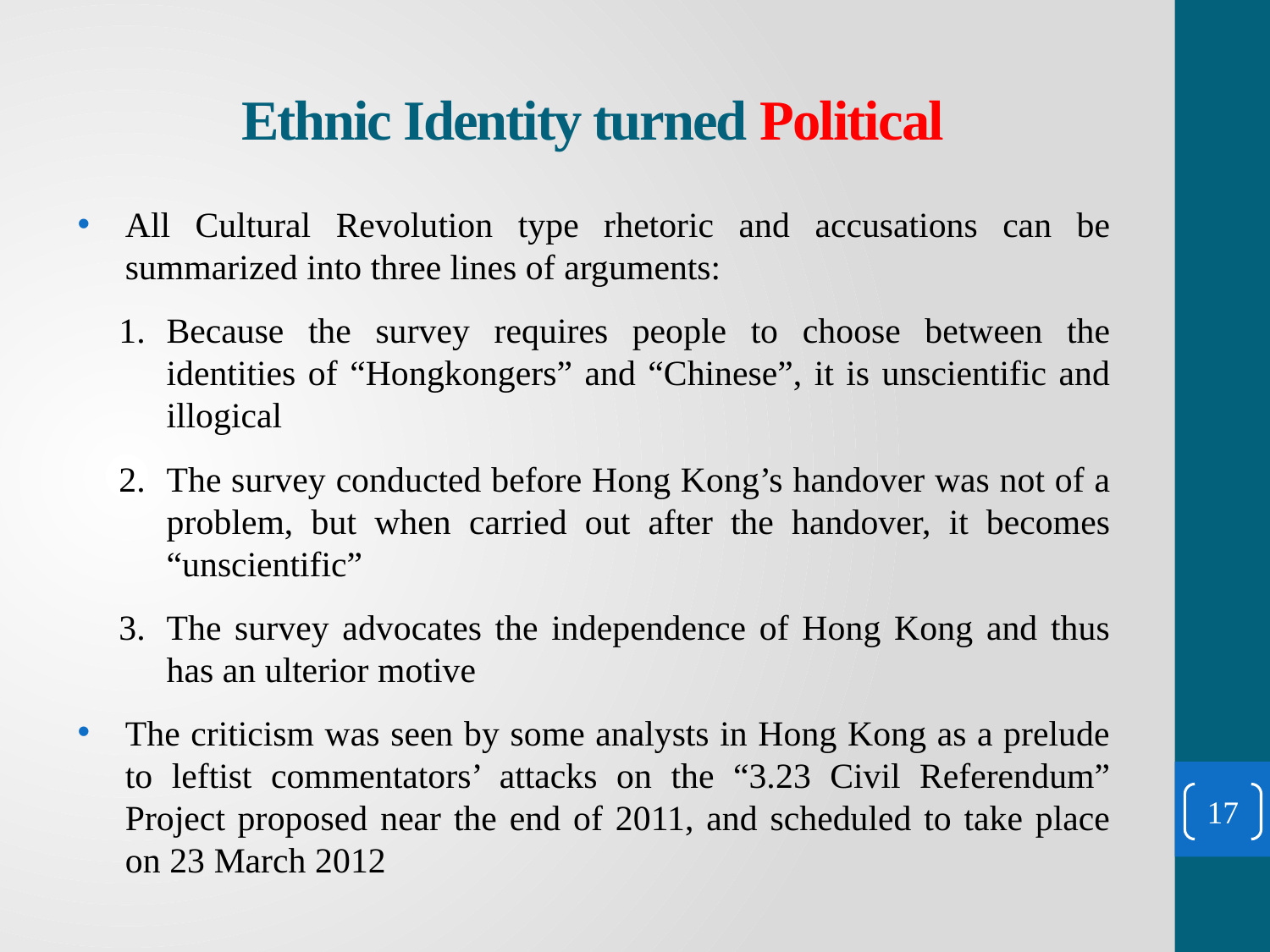

# Ethnic Identity turned Political
All Cultural Revolution type rhetoric and accusations can be summarized into three lines of arguments:
Because the survey requires people to choose between the identities of “Hongkongers” and “Chinese”, it is unscientific and illogical
The survey conducted before Hong Kong’s handover was not of a problem, but when carried out after the handover, it becomes “unscientific”
The survey advocates the independence of Hong Kong and thus has an ulterior motive
The criticism was seen by some analysts in Hong Kong as a prelude to leftist commentators’ attacks on the “3.23 Civil Referendum” Project proposed near the end of 2011, and scheduled to take place on 23 March 2012
17